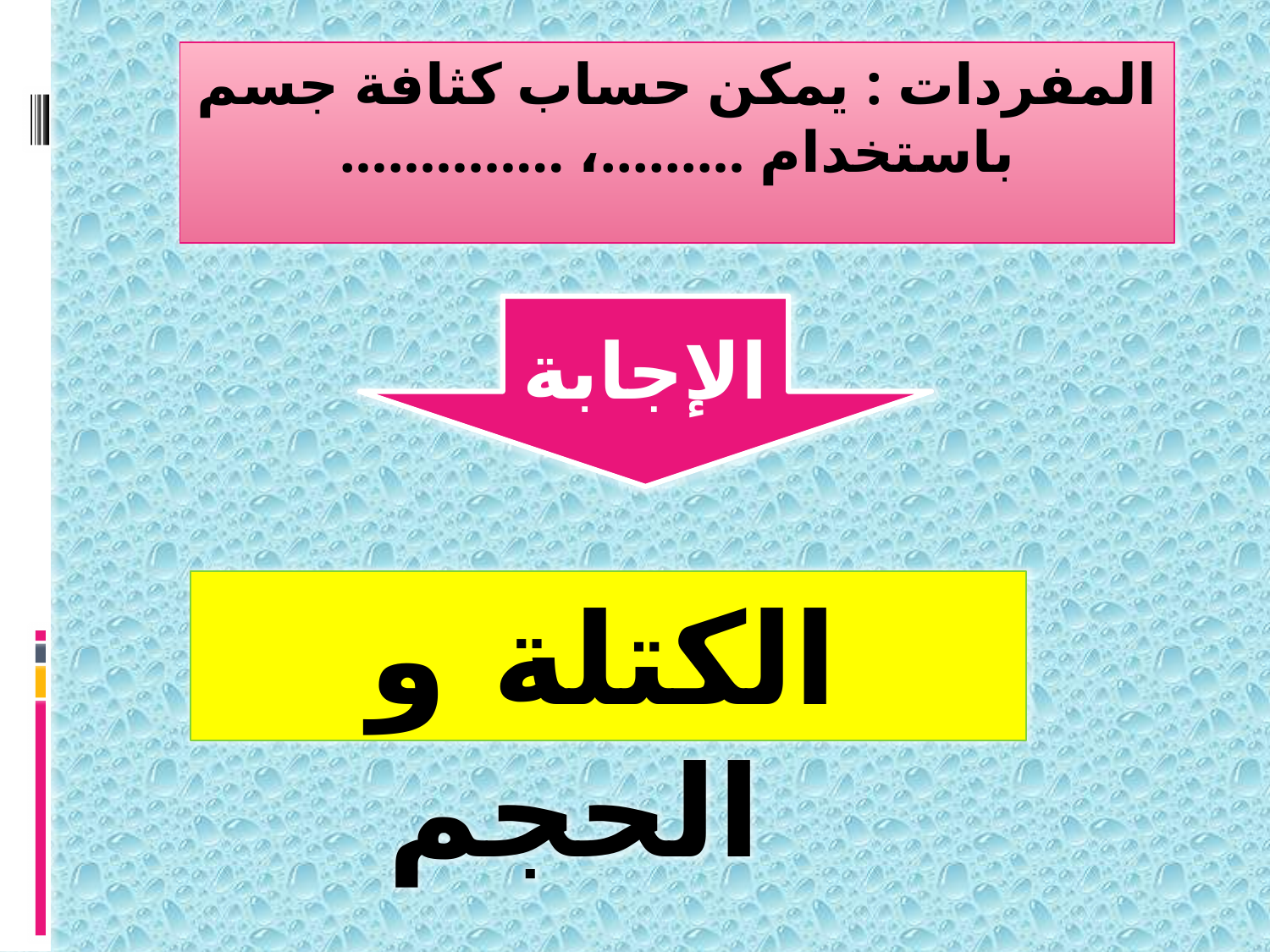

المفردات : يمكن حساب كثافة جسم باستخدام .........، ..............
الإجابة
الكتلة و الحجم